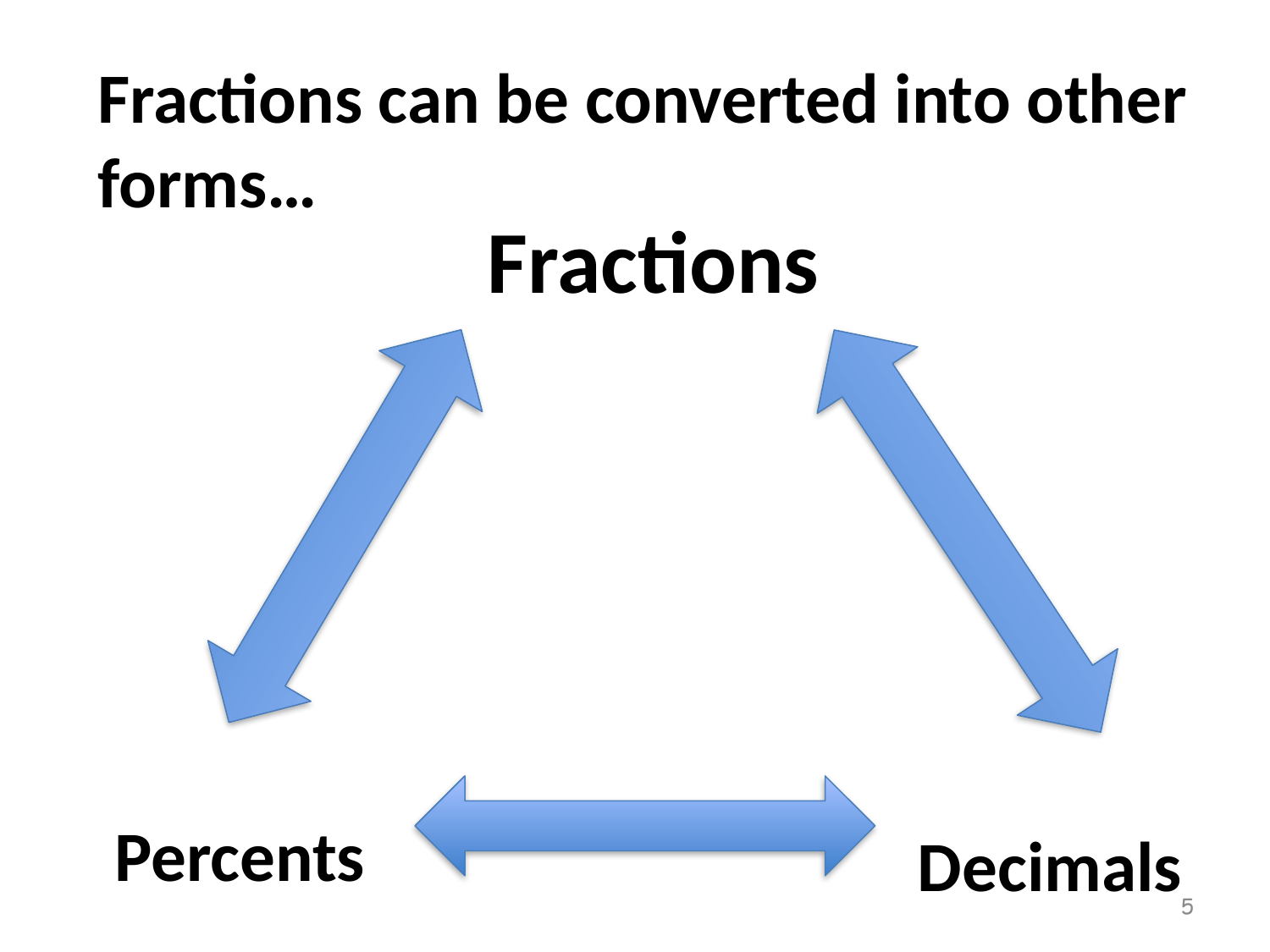

Fractions can be converted into other forms…
# Fractions

                               Percents
                      Decimals

5